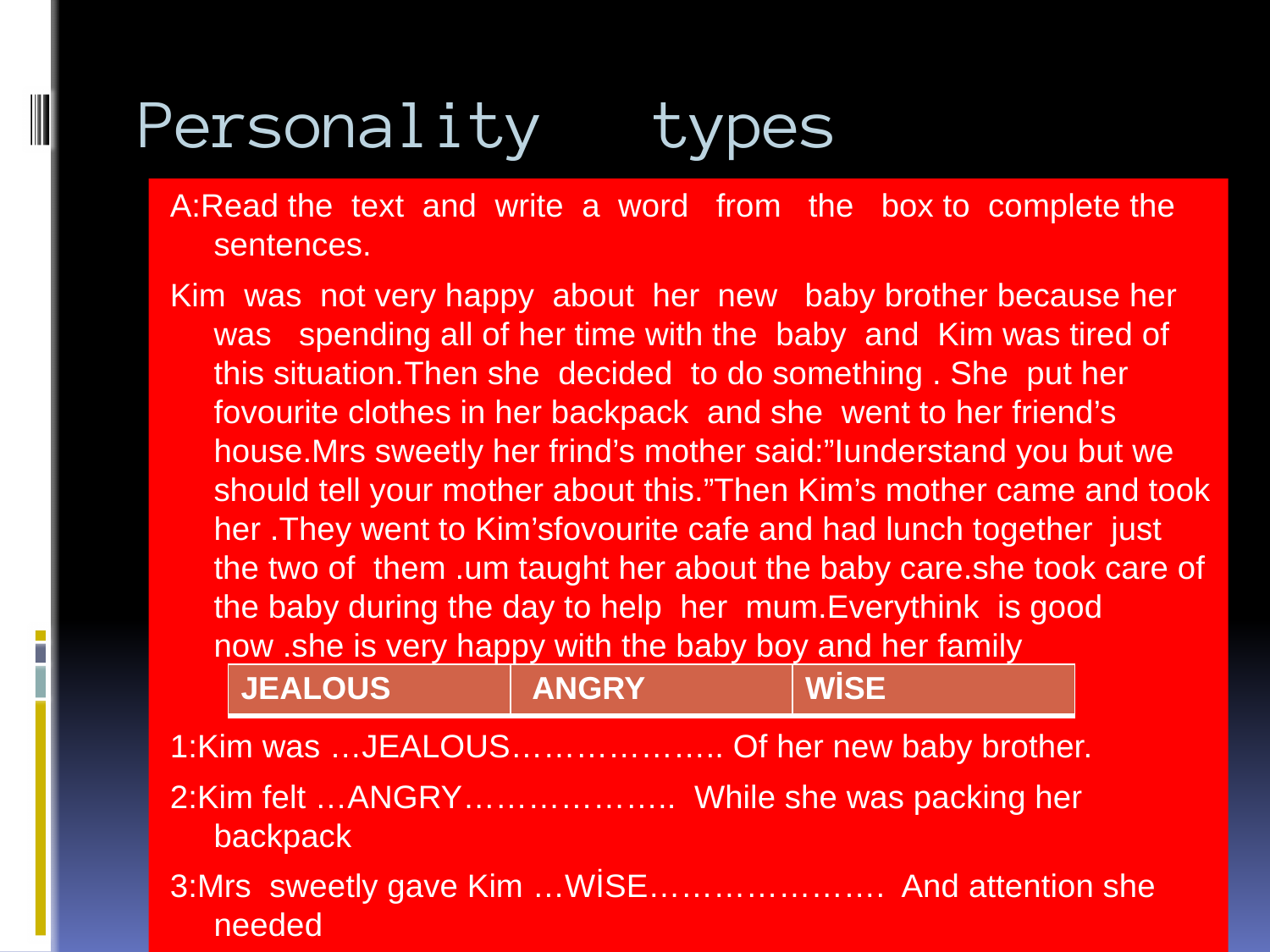

# Personality   types
A:Read the  text  and  write  a  word   from   the   box to  complete the sentences.
Kim  was  not very happy  about  her  new   baby brother because her was   spending all of her time with the  baby  and  Kim was tired of this situation.Then she  decided  to do something . She  put her  fovourite clothes in her backpack  and she  went to her friend’s house.Mrs sweetly her frind’s mother said:”Iunderstand you but we should tell your mother about this.”Then Kim’s mother came and took her .They went to Kim’sfovourite cafe and had lunch together  just the two of  them .um taught her about the baby care.she took care of the baby during the day to help  her  mum.Everythink  is good now .she is very happy with the baby boy and her family

1:Kim was …JEALOUS……………….. Of her new baby brother.
2:Kim felt …ANGRY………………..  While she was packing her backpack
3:Mrs  sweetly gave Kim …WİSE………………….  And attention she needed
| JEALOUS | ANGRY | WİSE |
| --- | --- | --- |